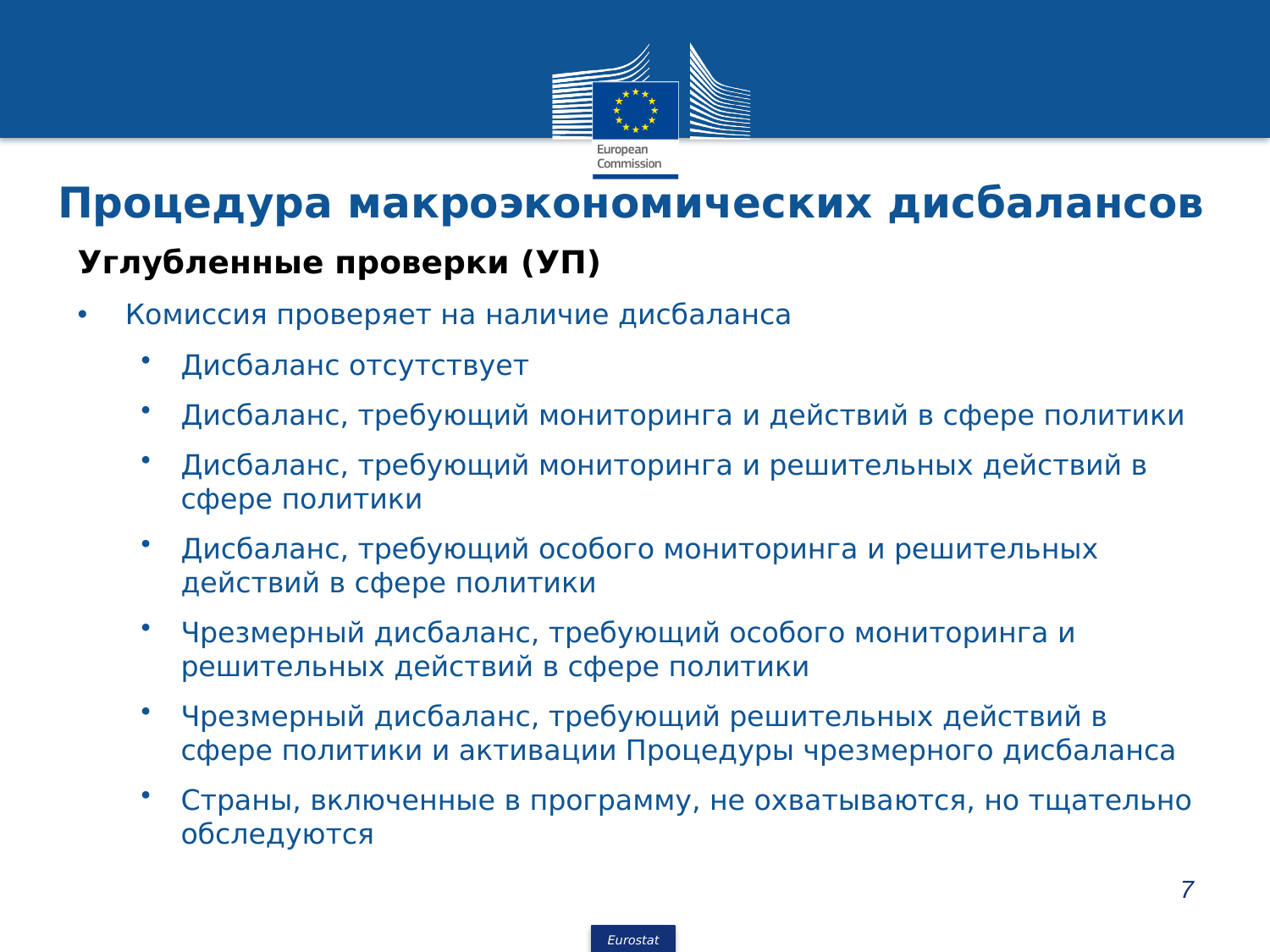

# Процедура макроэкономических дисбалансов
Углубленные проверки (УП)
Комиссия проверяет на наличие дисбаланса
Дисбаланс отсутствует
Дисбаланс, требующий мониторинга и действий в сфере политики
Дисбаланс, требующий мониторинга и решительных действий в сфере политики
Дисбаланс, требующий особого мониторинга и решительных действий в сфере политики
Чрезмерный дисбаланс, требующий особого мониторинга и решительных действий в сфере политики
Чрезмерный дисбаланс, требующий решительных действий в сфере политики и активации Процедуры чрезмерного дисбаланса
Страны, включенные в программу, не охватываются, но тщательно обследуются
7